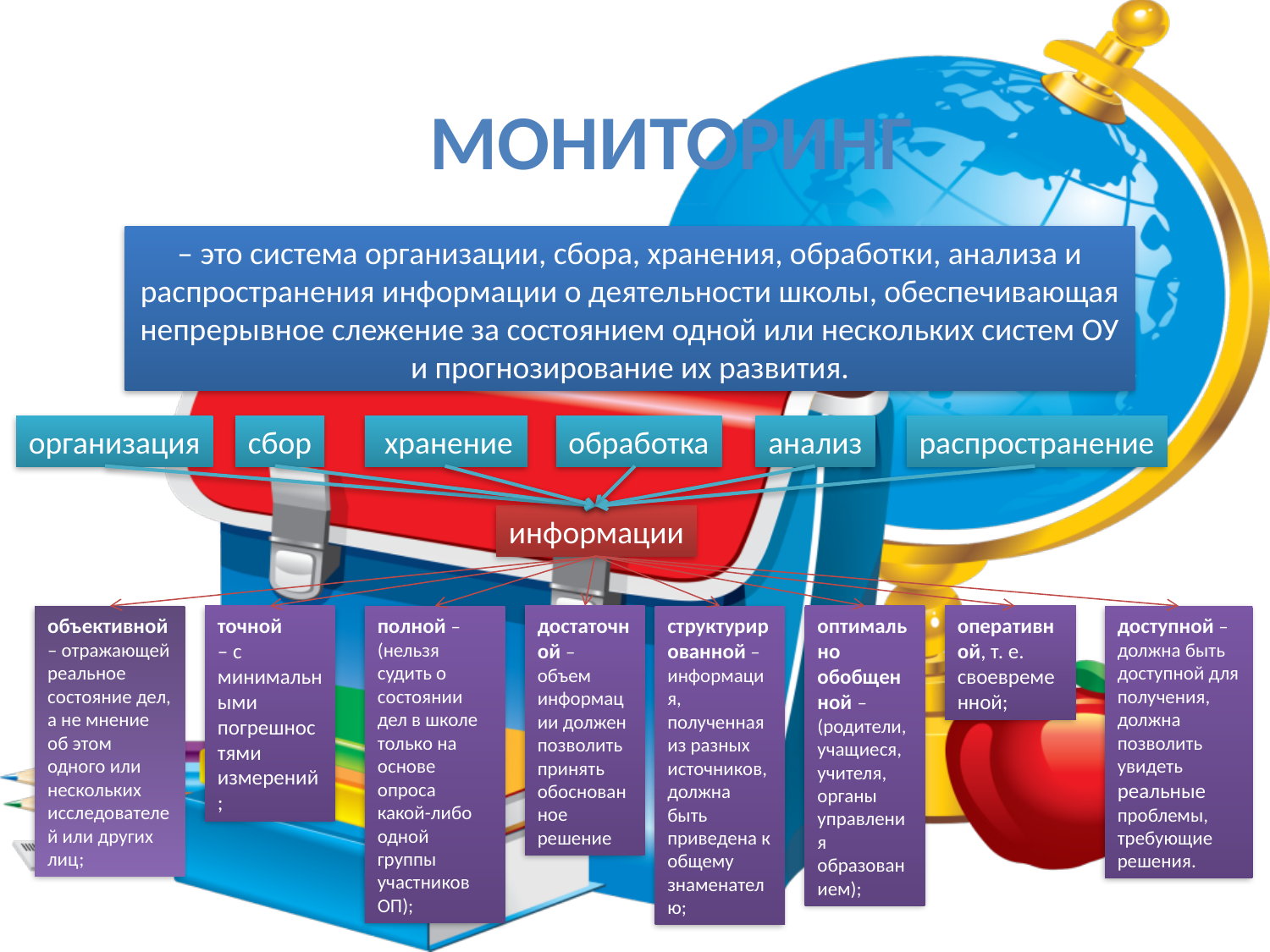

Мониторинг
– это система организации, сбора, хранения, обработки, анализа и распространения информации о деятельности школы, обеспечивающая непрерывное слежение за состоянием одной или нескольких систем ОУ и прогнозирование их развития.
организация
сбор
 хранение
обработка
анализ
распространение
информации
объективной – отражающей реальное состояние дел, а не мнение об этом одного или нескольких исследователей или других лиц;
точной
– с минимальными погрешностями измерений;
полной – (нельзя судить о состоянии дел в школе только на основе опроса какой-либо одной группы участников ОП);
достаточной – объем информации должен позволить принять обоснованное решение
структурированной – информация, полученная из разных источников, должна быть приведена к общему знаменателю;
оптимально обобщенной – (родители, учащиеся, учителя, органы управления образованием);
оперативной, т. е. своевременной;
доступной –должна быть доступной для получения, должна позволить увидеть реальные проблемы, требующие решения.